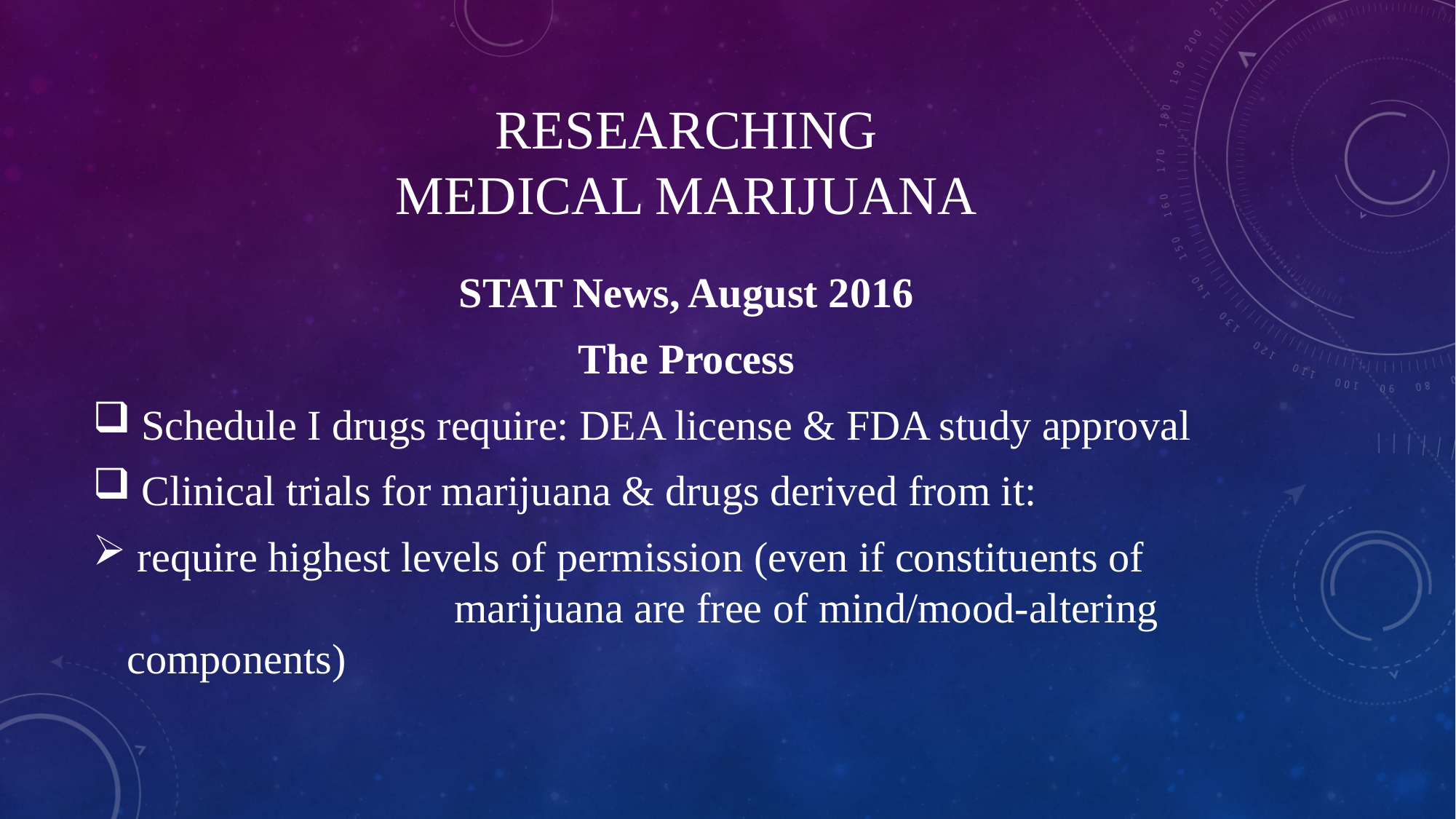

# Researching Medical marijuana
STAT News, August 2016
The Process
 Schedule I drugs require: DEA license & FDA study approval
 Clinical trials for marijuana & drugs derived from it:
 require highest levels of permission (even if constituents of 				marijuana are free of mind/mood-altering components)